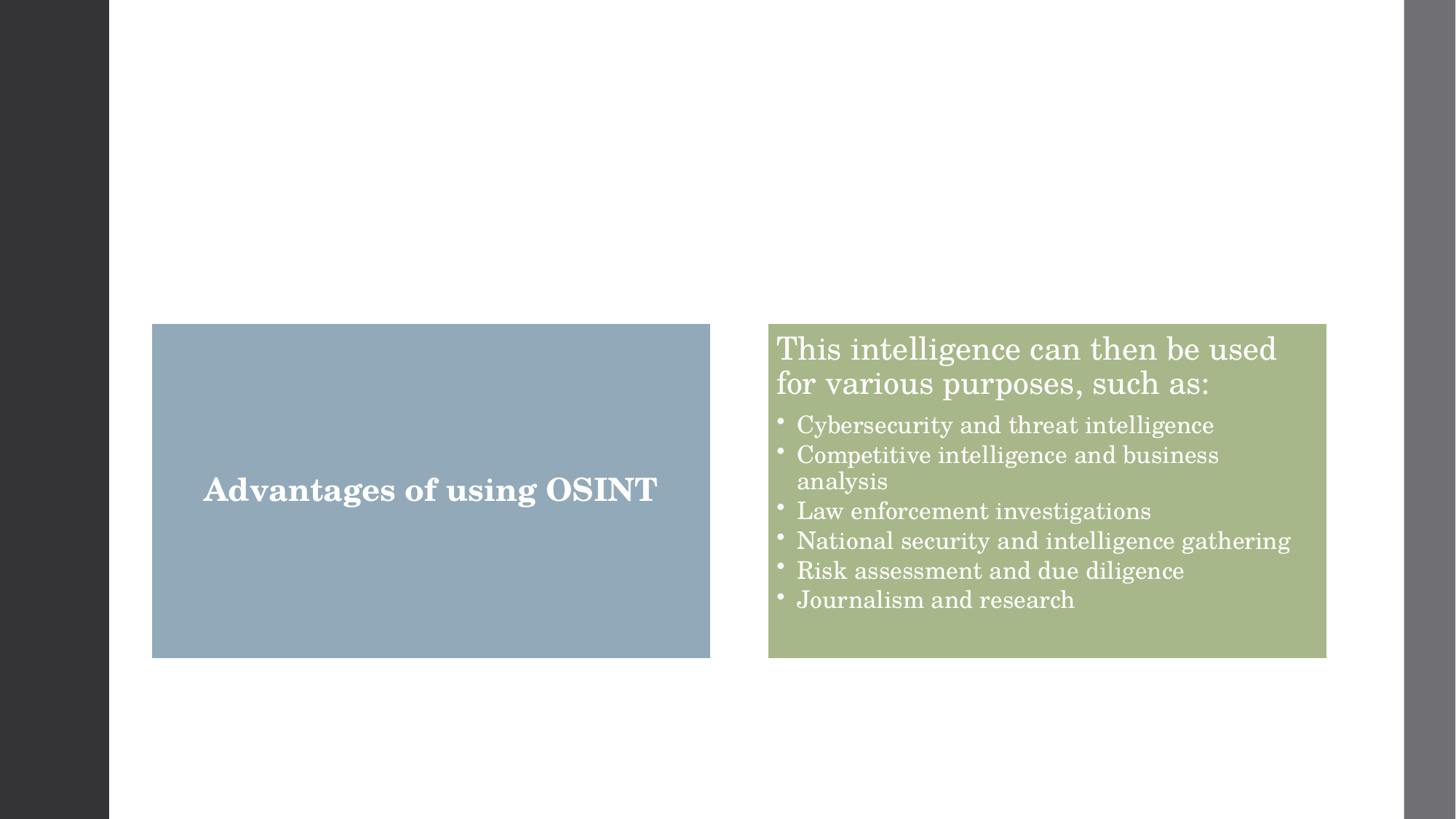

Advantages of using OSINT
This intelligence can then be used for various purposes, such as:
Cybersecurity and threat intelligence
Competitive intelligence and business analysis
Law enforcement investigations
National security and intelligence gathering
Risk assessment and due diligence
Journalism and research